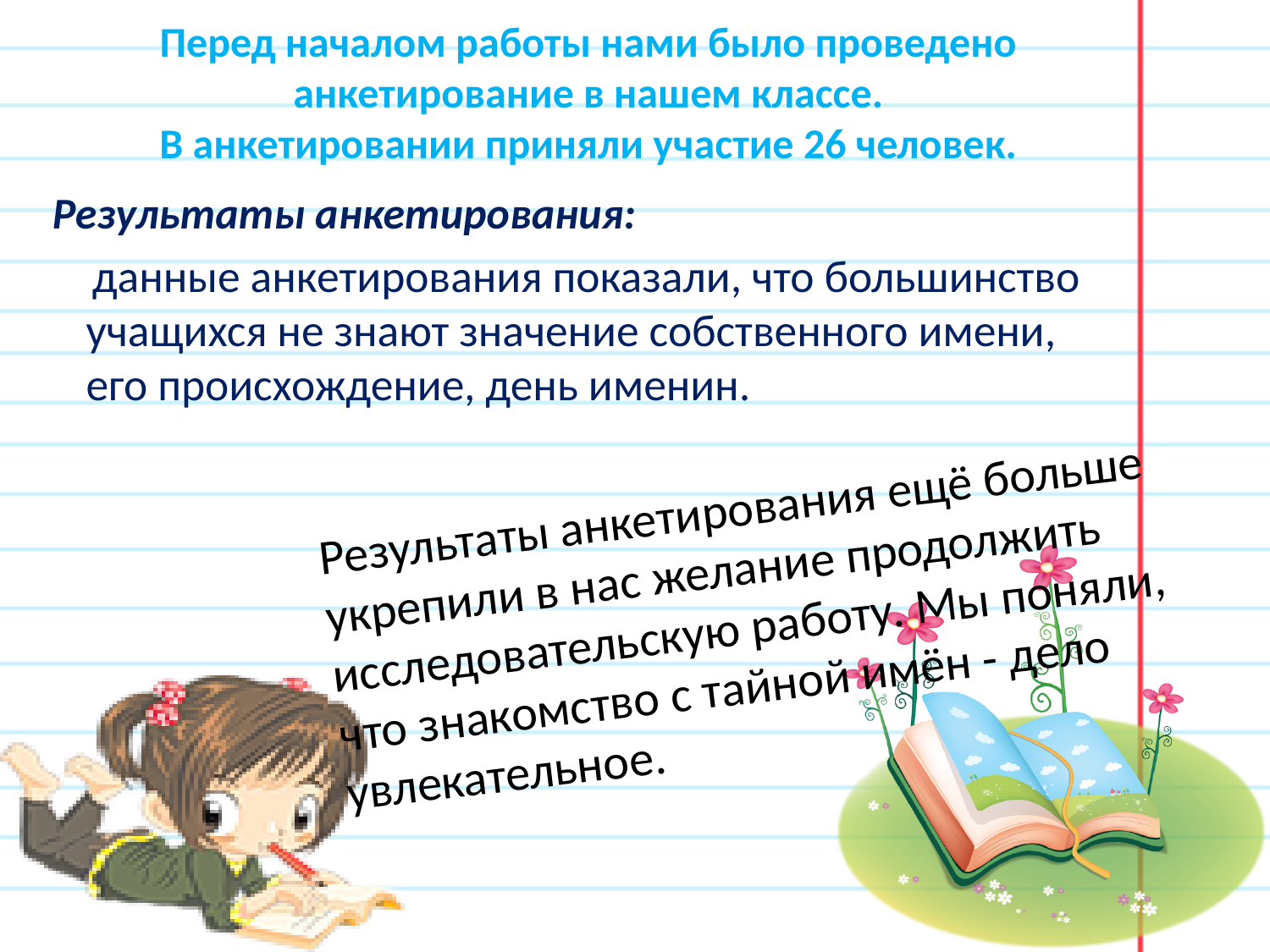

# Перед началом работы нами было проведено анкетирование в нашем классе. В анкетировании приняли участие 26 человек.
 Результаты анкетирования:
     данные анкетирования показали, что большинство учащихся не знают значение собственного имени, его происхождение, день именин.

Результаты анкетирования ещё больше укрепили в нас желание продолжить исследовательскую работу. Мы поняли, что знакомство с тайной имён - дело увлекательное.